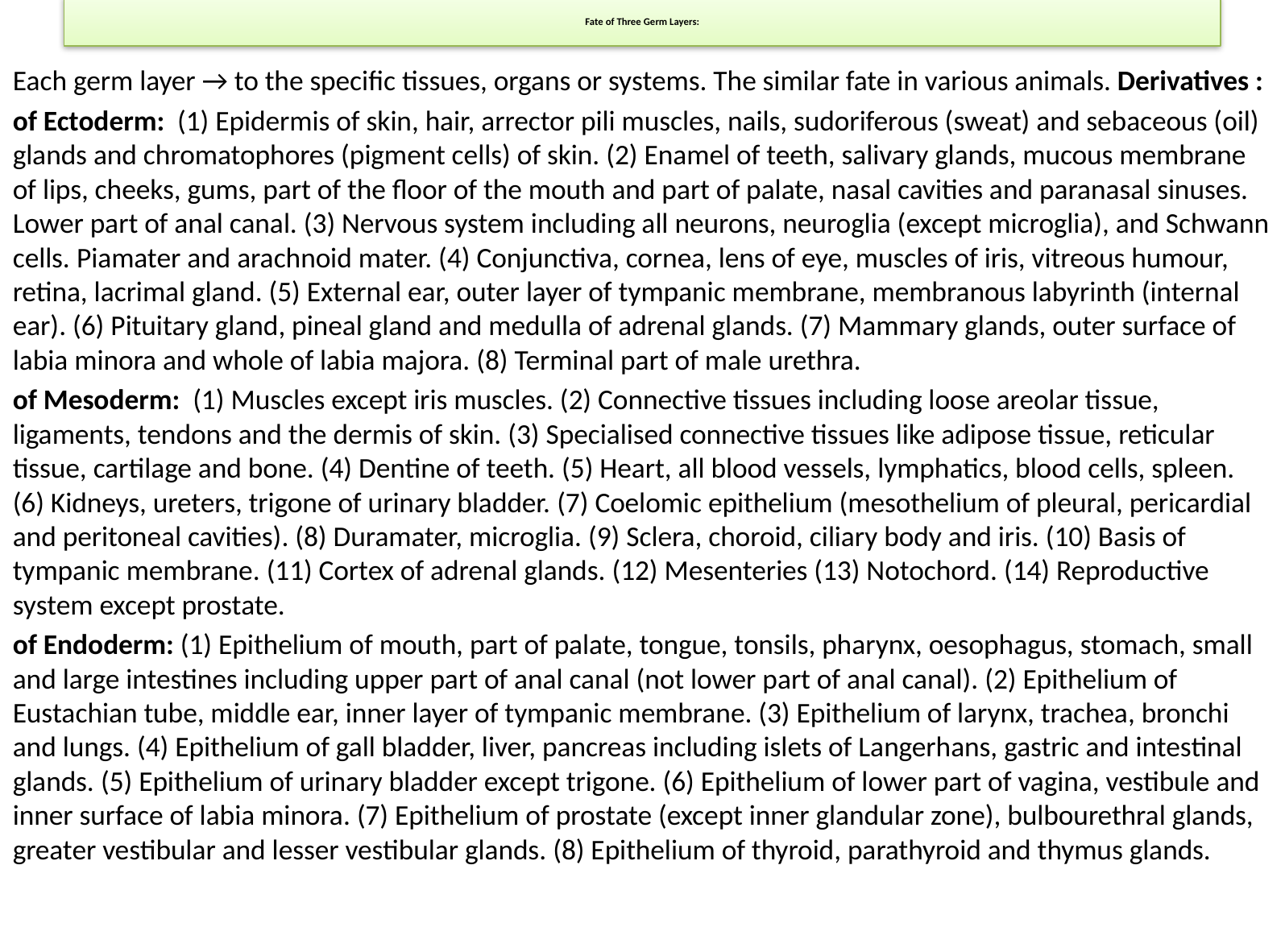

# Fate of Three Germ Layers:
Each germ layer → to the specific tissues, organs or systems. The similar fate in various animals. Derivatives :
of Ectoderm:  (1) Epidermis of skin, hair, arrector pili muscles, nails, sudoriferous (sweat) and sebaceous (oil) glands and chromatophores (pigment cells) of skin. (2) Enamel of teeth, salivary glands, mucous membrane of lips, cheeks, gums, part of the floor of the mouth and part of palate, nasal cavities and paranasal sinuses. Lower part of anal canal. (3) Nervous system including all neurons, neuroglia (except microglia), and Schwann cells. Piamater and arachnoid mater. (4) Conjunctiva, cornea, lens of eye, muscles of iris, vitreous humour, retina, lacrimal gland. (5) External ear, outer layer of tympanic membrane, membranous labyrinth (internal ear). (6) Pituitary gland, pineal gland and medulla of adrenal glands. (7) Mammary glands, outer surface of labia minora and whole of labia majora. (8) Terminal part of male urethra.
of Mesoderm:  (1) Muscles except iris muscles. (2) Connective tissues including loose areolar tissue, ligaments, tendons and the dermis of skin. (3) Specialised connective tissues like adipose tissue, reticular tissue, cartilage and bone. (4) Dentine of teeth. (5) Heart, all blood vessels, lymphatics, blood cells, spleen. (6) Kidneys, ureters, trigone of urinary bladder. (7) Coelomic epithelium (mesothelium of pleural, pericardial and perito­neal cavities). (8) Duramater, microglia. (9) Sclera, choroid, ciliary body and iris. (10) Basis of tympanic membrane. (11) Cortex of adrenal glands. (12) Mesenteries (13) Notochord. (14) Reproductive system except prostate.
of Endoderm: (1) Epithelium of mouth, part of palate, tongue, tonsils, pharynx, oesophagus, stomach, small and large intestines including upper part of anal canal (not lower part of anal canal). (2) Epithelium of Eustachian tube, middle ear, inner layer of tympanic membrane. (3) Epithelium of larynx, trachea, bronchi and lungs. (4) Epithelium of gall bladder, liver, pancreas including islets of Langerhans, gastric and intestinal glands. (5) Epithelium of urinary bladder except trigone. (6) Epithelium of lower part of vagina, vestibule and inner surface of labia minora. (7) Epithelium of prostate (except inner glandular zone), bulbourethral glands, greater vestibular and lesser vestibular glands. (8) Epithelium of thy­roid, parathyroid and thymus glands.